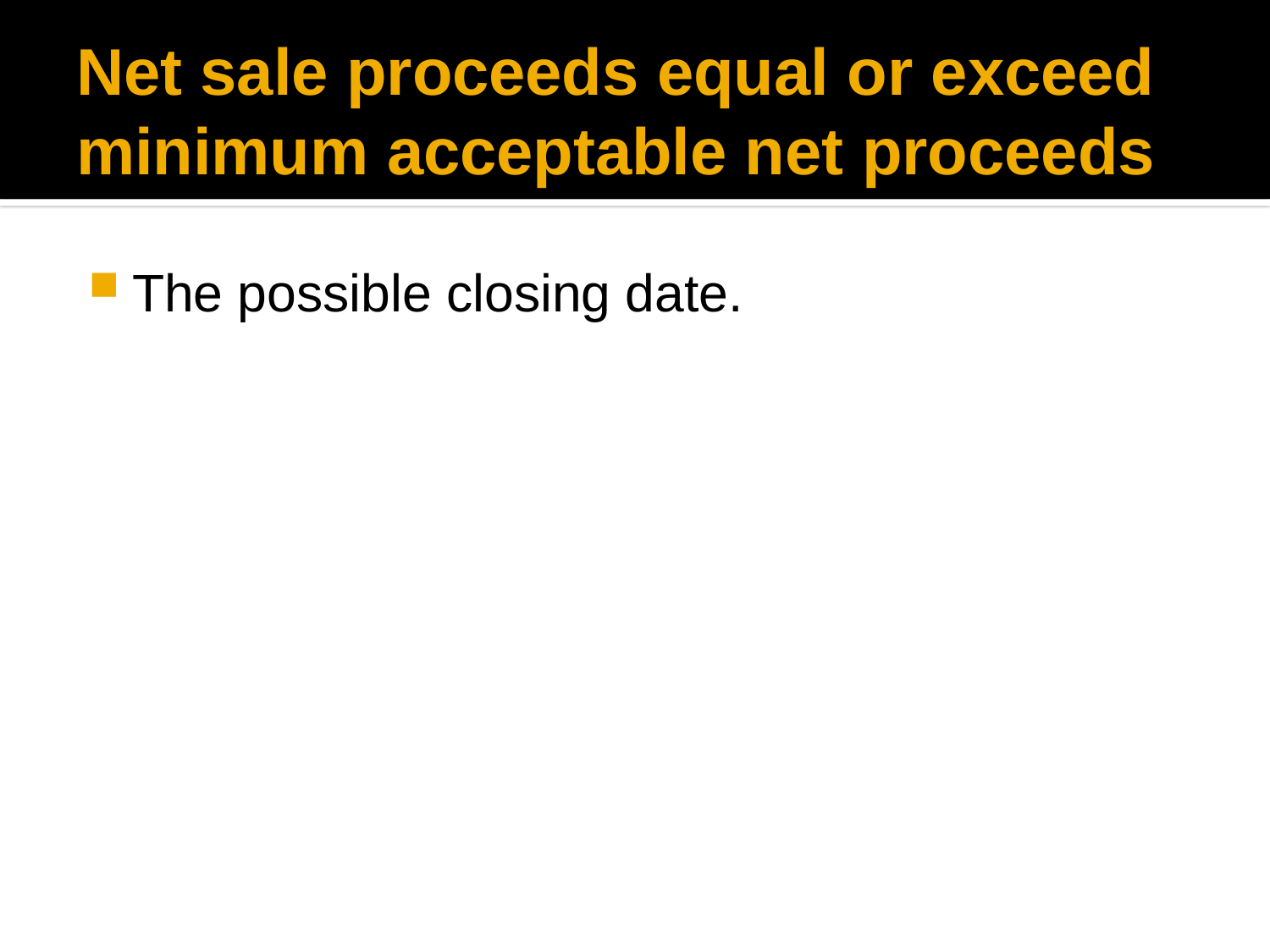

# Net sale proceeds equal or exceed minimum acceptable net proceeds
The possible closing date.